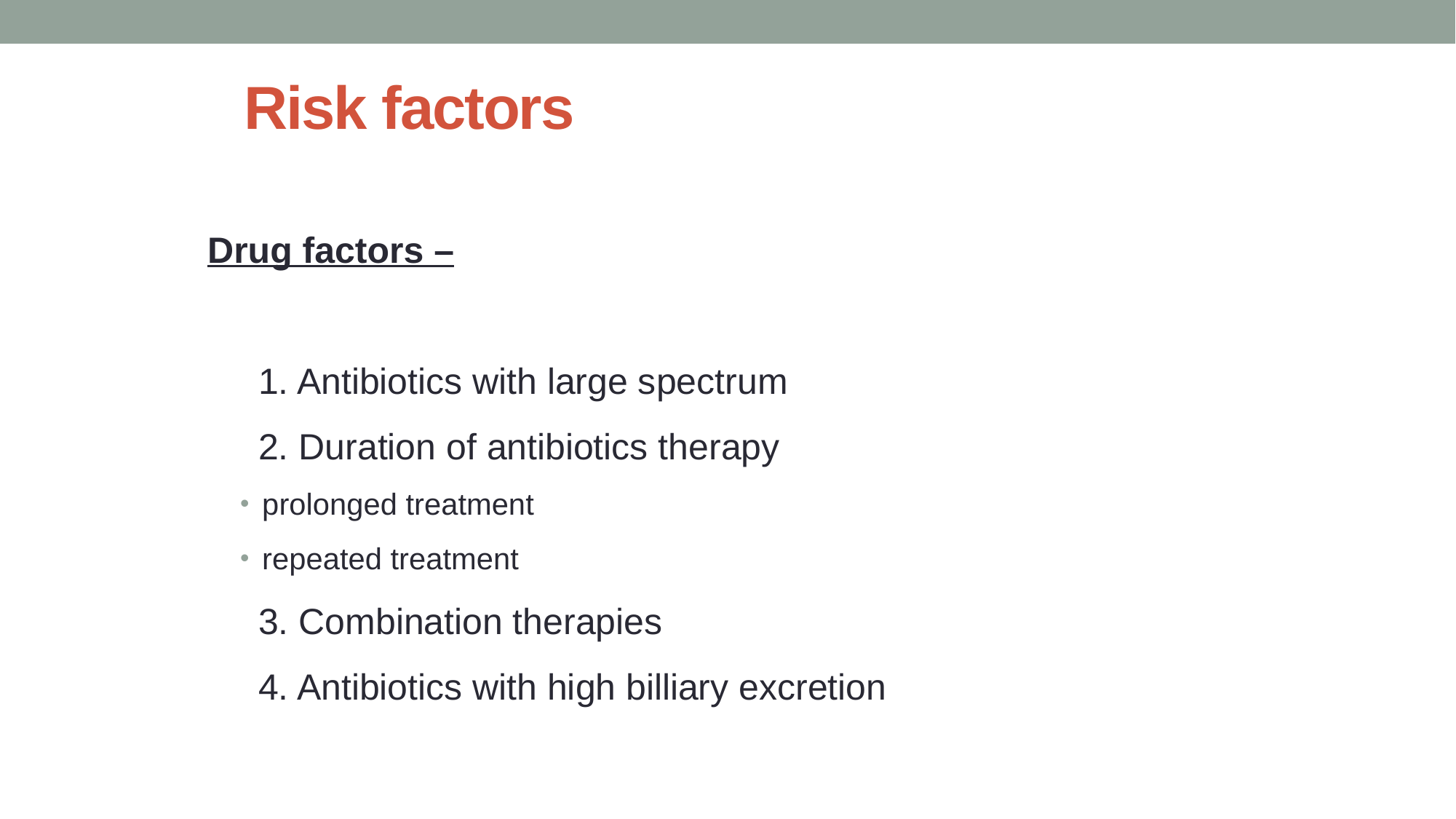

# Risk factors
Drug factors –

     1. Antibiotics with large spectrum
     2. Duration of antibiotics therapy
prolonged treatment
repeated treatment
     3. Combination therapies
     4. Antibiotics with high billiary excretion